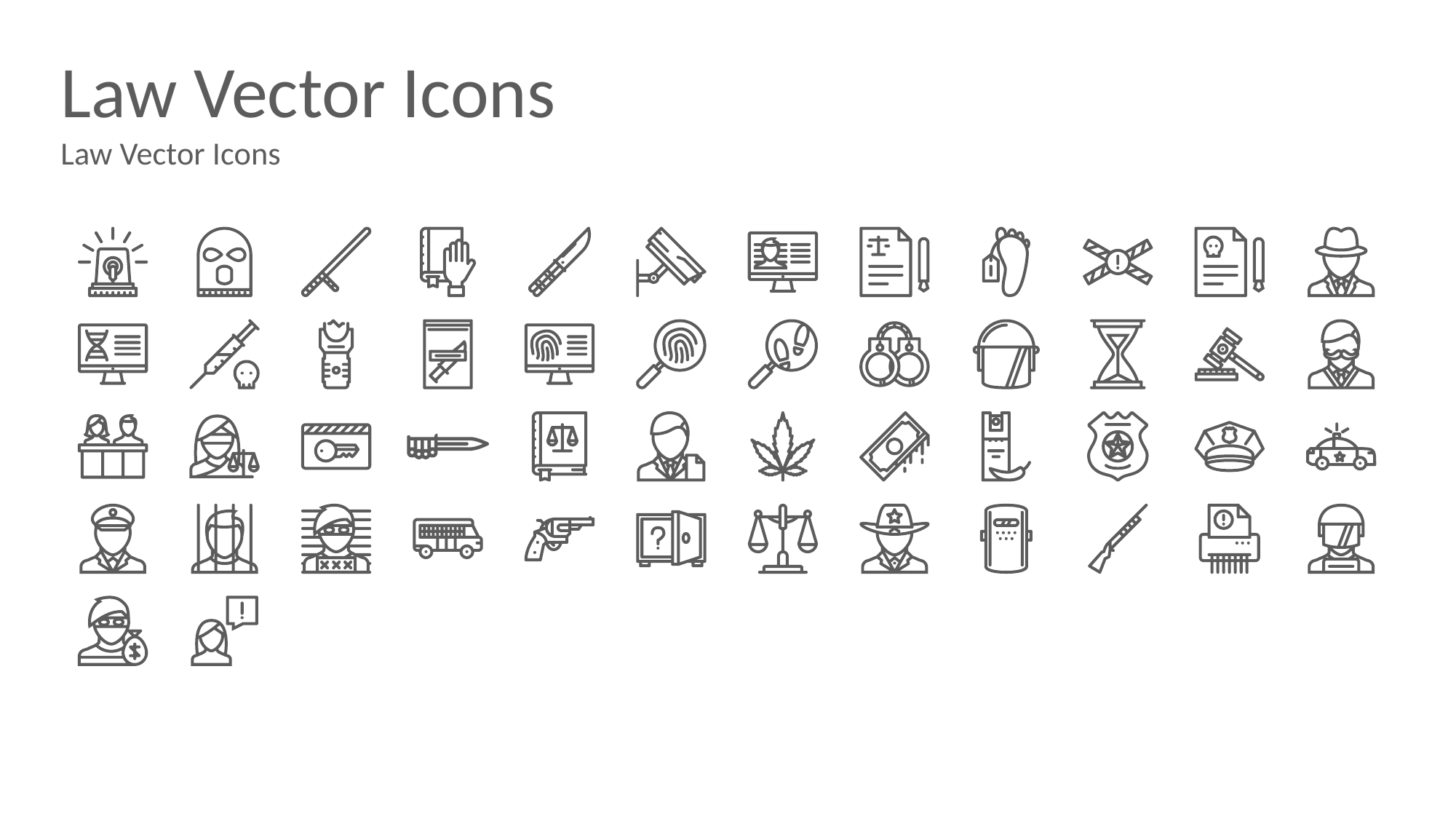

# Law Vector Icons
Law Vector Icons